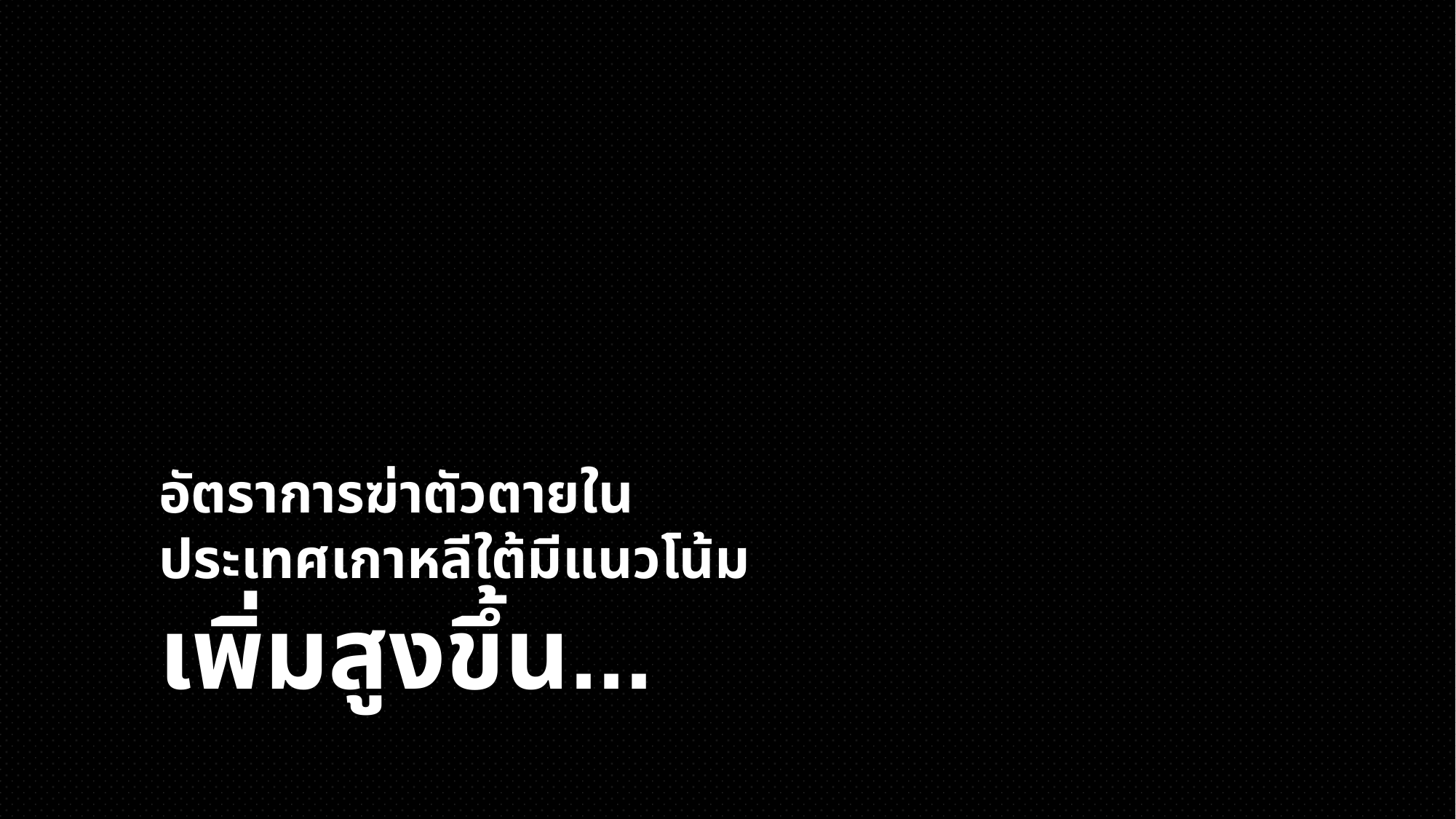

อัตราการฆ่าตัวตายในประเทศเกาหลีใต้มีแนวโน้ม เพิ่มสูงขึ้น...